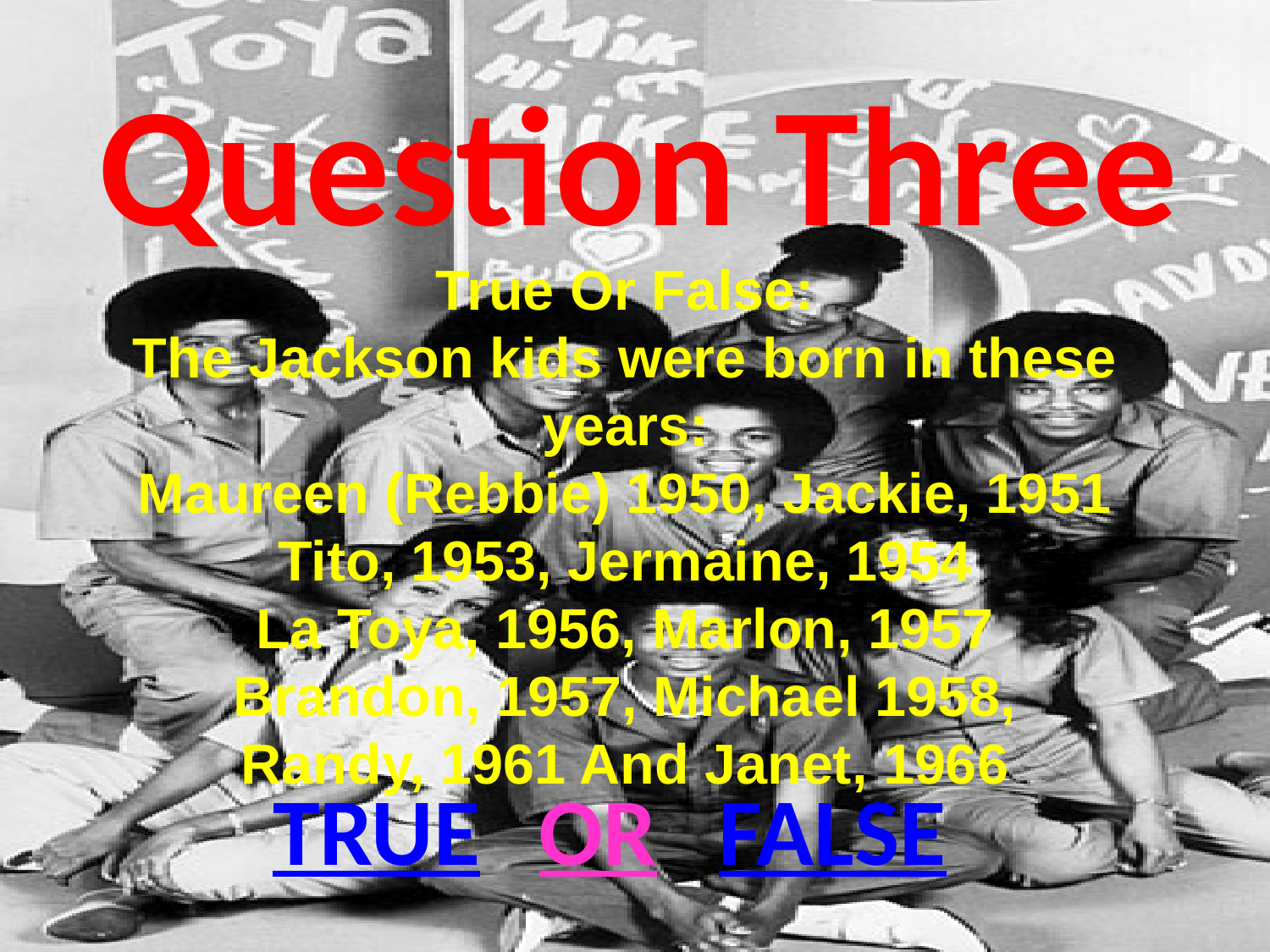

Question Three
True Or False:
The Jackson kids were born in these years:
Maureen (Rebbie) 1950, Jackie, 1951
Tito, 1953, Jermaine, 1954
La Toya, 1956, Marlon, 1957
Brandon, 1957, Michael 1958,
Randy, 1961 And Janet, 1966
TRUE
or
false